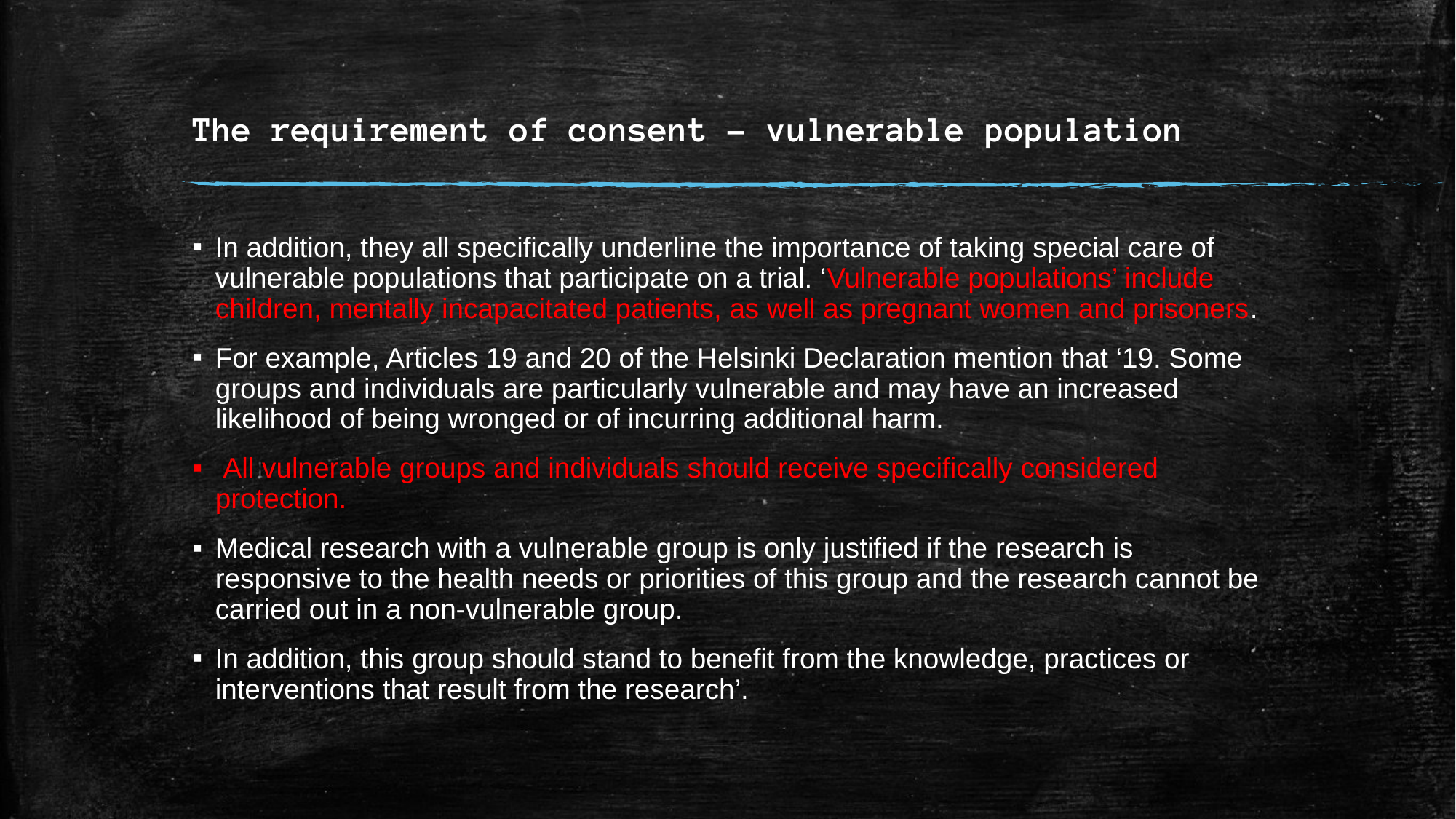

# The requirement of consent – vulnerable population
In addition, they all specifically underline the importance of taking special care of vulnerable populations that participate on a trial. ‘Vulnerable populations’ include children, mentally incapacitated patients, as well as pregnant women and prisoners.
For example, Articles 19 and 20 of the Helsinki Declaration mention that ‘19. Some groups and individuals are particularly vulnerable and may have an increased likelihood of being wronged or of incurring additional harm.
 All vulnerable groups and individuals should receive specifically considered protection.
Medical research with a vulnerable group is only justified if the research is responsive to the health needs or priorities of this group and the research cannot be carried out in a non-vulnerable group.
In addition, this group should stand to benefit from the knowledge, practices or interventions that result from the research’.